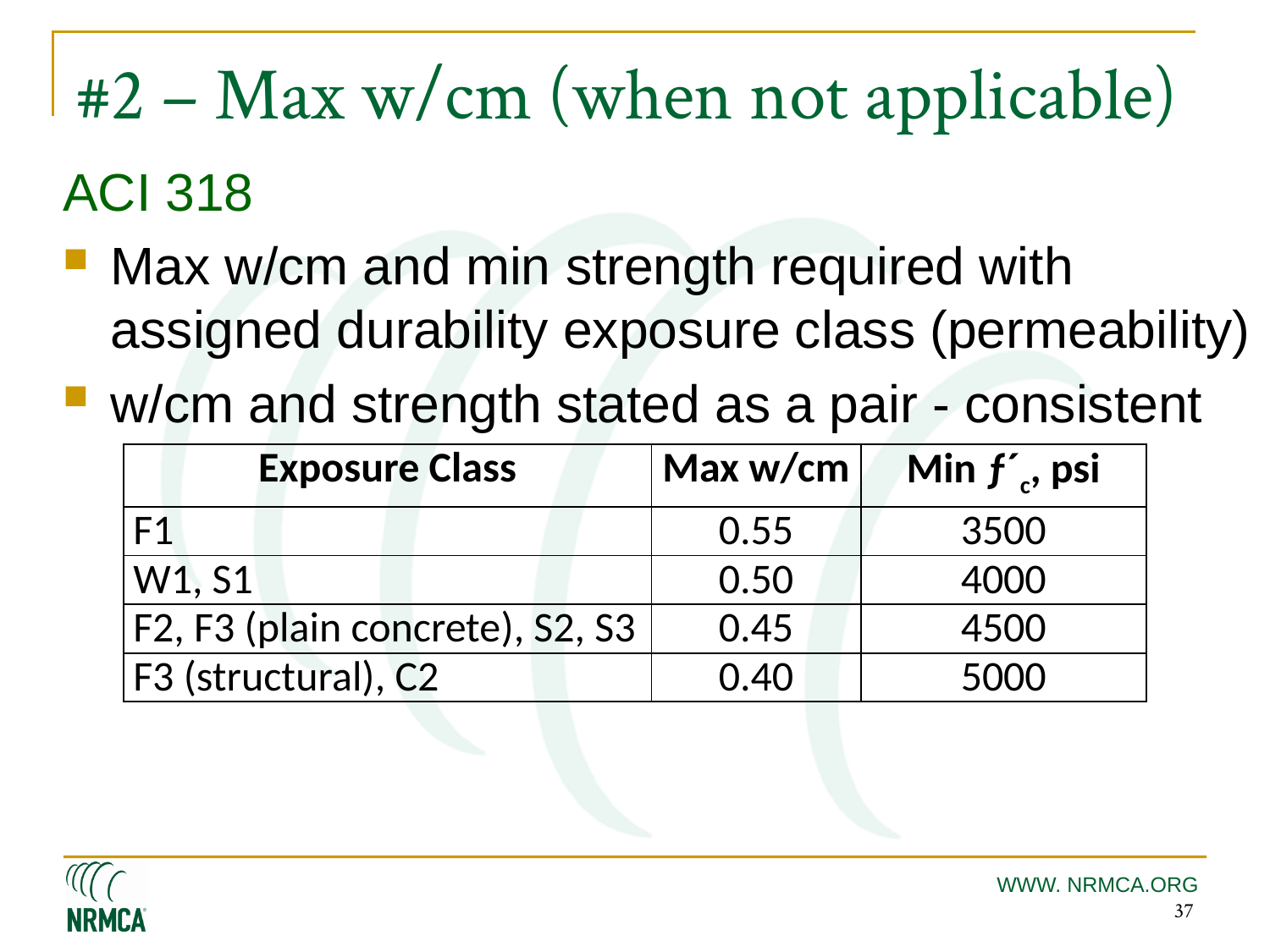

# #2 – Max w/cm (when not applicable)
ACI 318
Max w/cm and min strength required with assigned durability exposure class (permeability)
w/cm and strength stated as a pair - consistent

| Exposure Class | Max w/cm | Min ƒ´c, psi |
| --- | --- | --- |
| F1 | 0.55 | 3500 |
| W1, S1 | 0.50 | 4000 |
| F2, F3 (plain concrete), S2, S3 | 0.45 | 4500 |
| F3 (structural), C2 | 0.40 | 5000 |
37